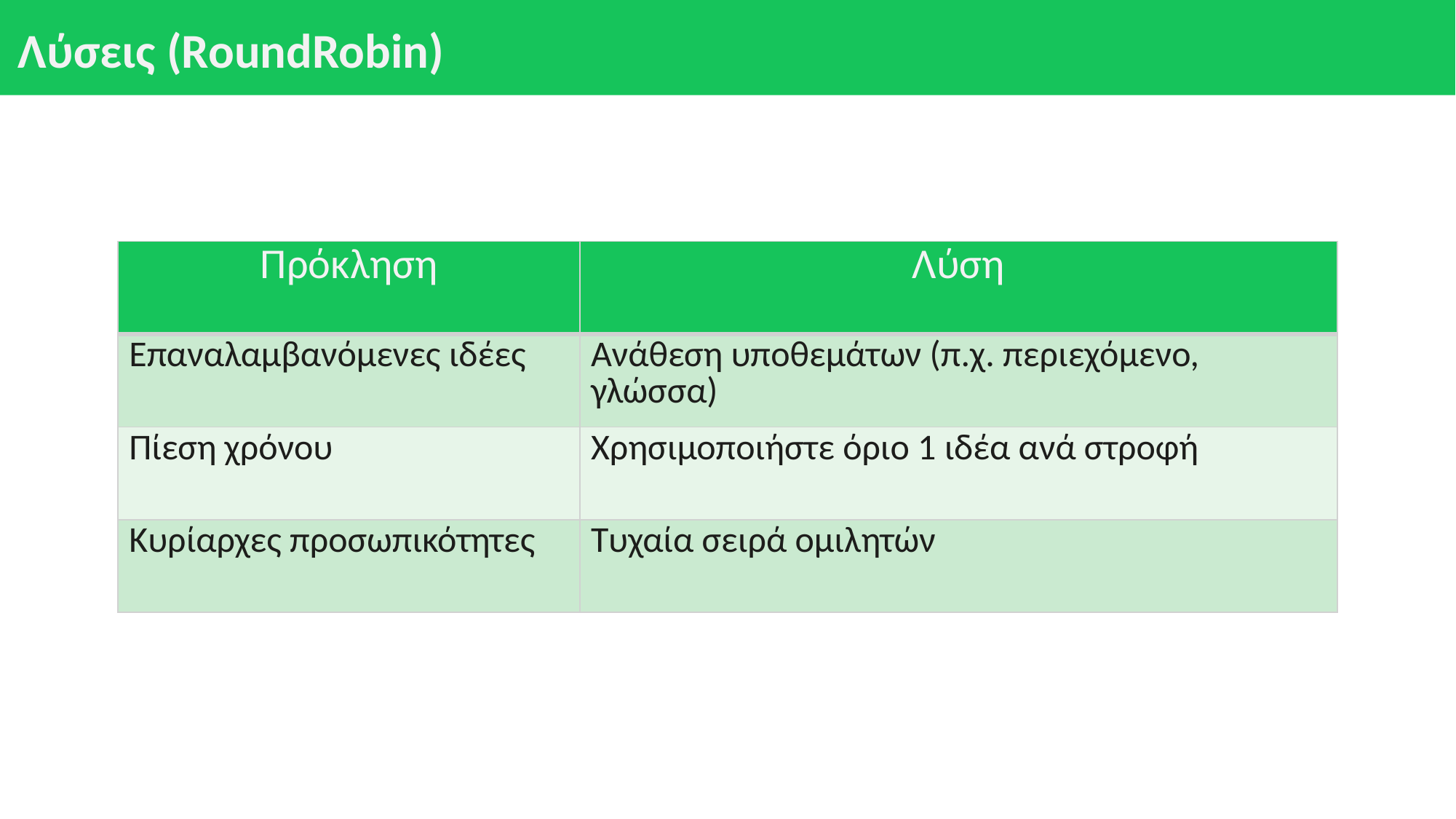

# Λύσεις (RoundRobin)
| Πρόκληση | Λύση |
| --- | --- |
| Επαναλαμβανόμενες ιδέες | Ανάθεση υποθεμάτων (π.χ. περιεχόμενο, γλώσσα) |
| Πίεση χρόνου | Χρησιμοποιήστε όριο 1 ιδέα ανά στροφή |
| Κυρίαρχες προσωπικότητες | Τυχαία σειρά ομιλητών |